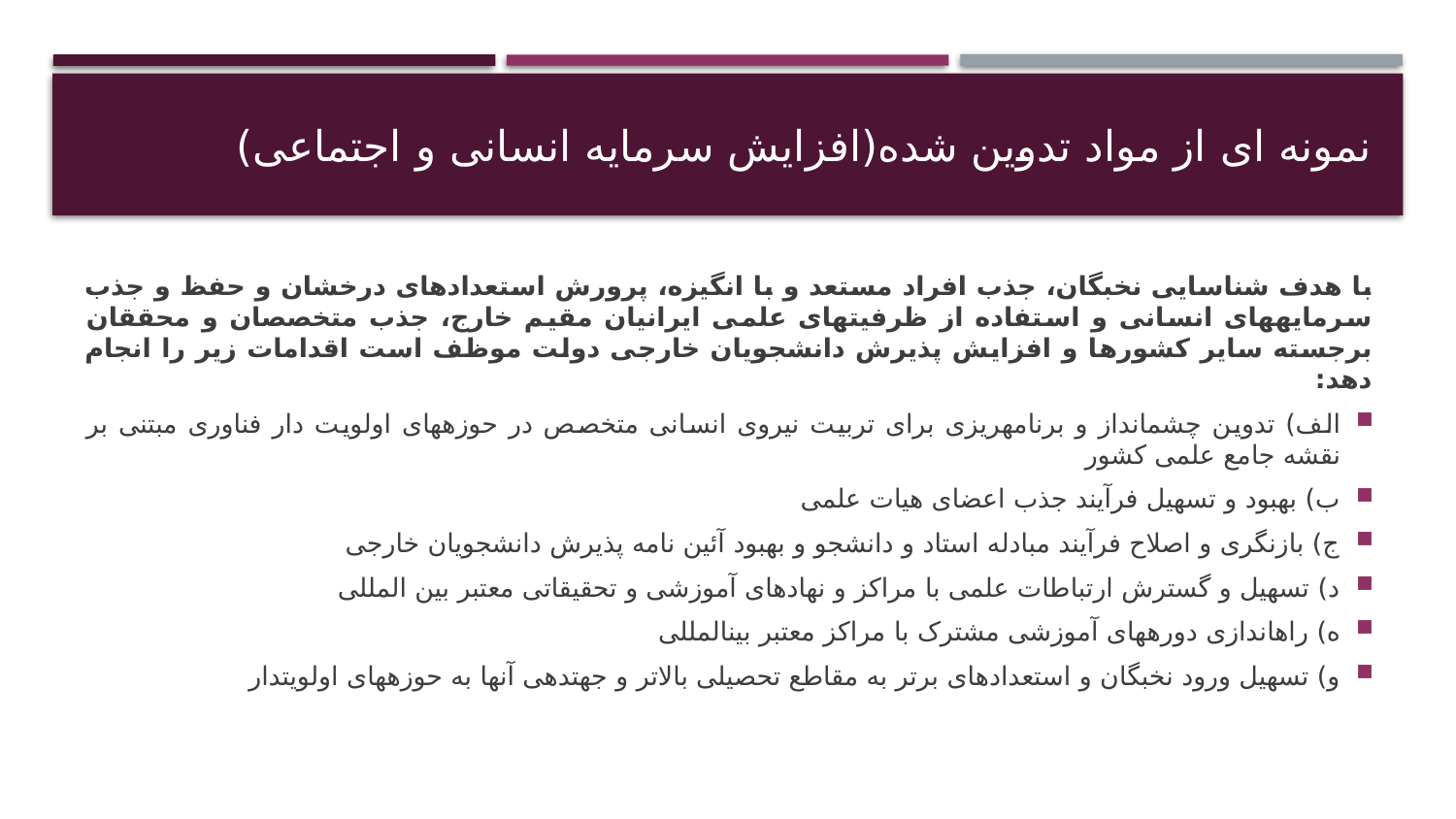

# نمونه ای از مواد تدوین شده(افزایش سرمایه انسانی و اجتماعی)
با هدف شناسایی نخبگان، جذب افراد مستعد و با انگیزه، پرورش استعدادهای درخشان و حفظ و جذب سرمایه­های انسانی و استفاده از ظرفیت­های علمی ایرانیان مقیم خارج، جذب متخصصان و محققان برجسته سایر کشورها و افزایش پذیرش دانشجویان خارجی دولت موظف است اقدامات زیر را انجام دهد:
الف) تدوین چشم­انداز و برنامه­ریزی برای تربیت نیروی انسانی متخصص در حوزه­های اولویت دار فناوری مبتنی بر نقشه جامع علمی کشور
ب) بهبود و تسهیل فرآیند جذب اعضای هیات علمی
ج) بازنگری و اصلاح فرآیند مبادله استاد و دانشجو و بهبود آئین نامه پذیرش دانشجویان خارجی
د) تسهیل و گسترش ارتباطات علمی با مراکز و نهادهای آموزشی و تحقیقاتی معتبر بین المللی
ه) راه­اندازی دوره­های آموزشی مشترک با مراکز معتبر بین­المللی
و) تسهیل ورود نخبگان و استعدادهای برتر به مقاطع تحصیلی بالاتر و جهت­دهی آنها به حوزه­های اولویت­دار